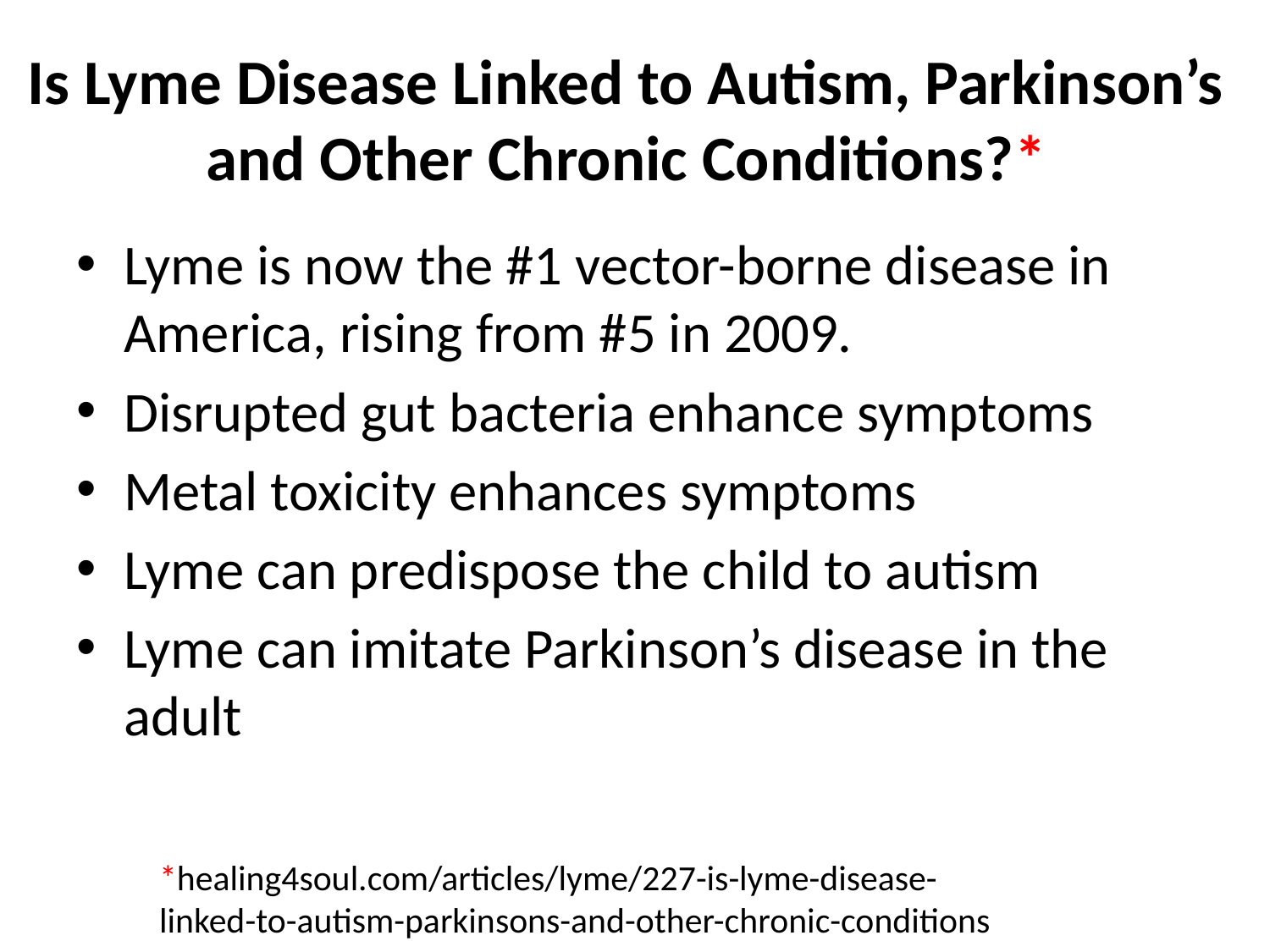

# Is Lyme Disease Linked to Autism, Parkinson’s and Other Chronic Conditions?*
Lyme is now the #1 vector-borne disease in America, rising from #5 in 2009.
Disrupted gut bacteria enhance symptoms
Metal toxicity enhances symptoms
Lyme can predispose the child to autism
Lyme can imitate Parkinson’s disease in the adult

*healing4soul.com/articles/lyme/227-is-lyme-disease-
linked-to-autism-parkinsons-and-other-chronic-conditions